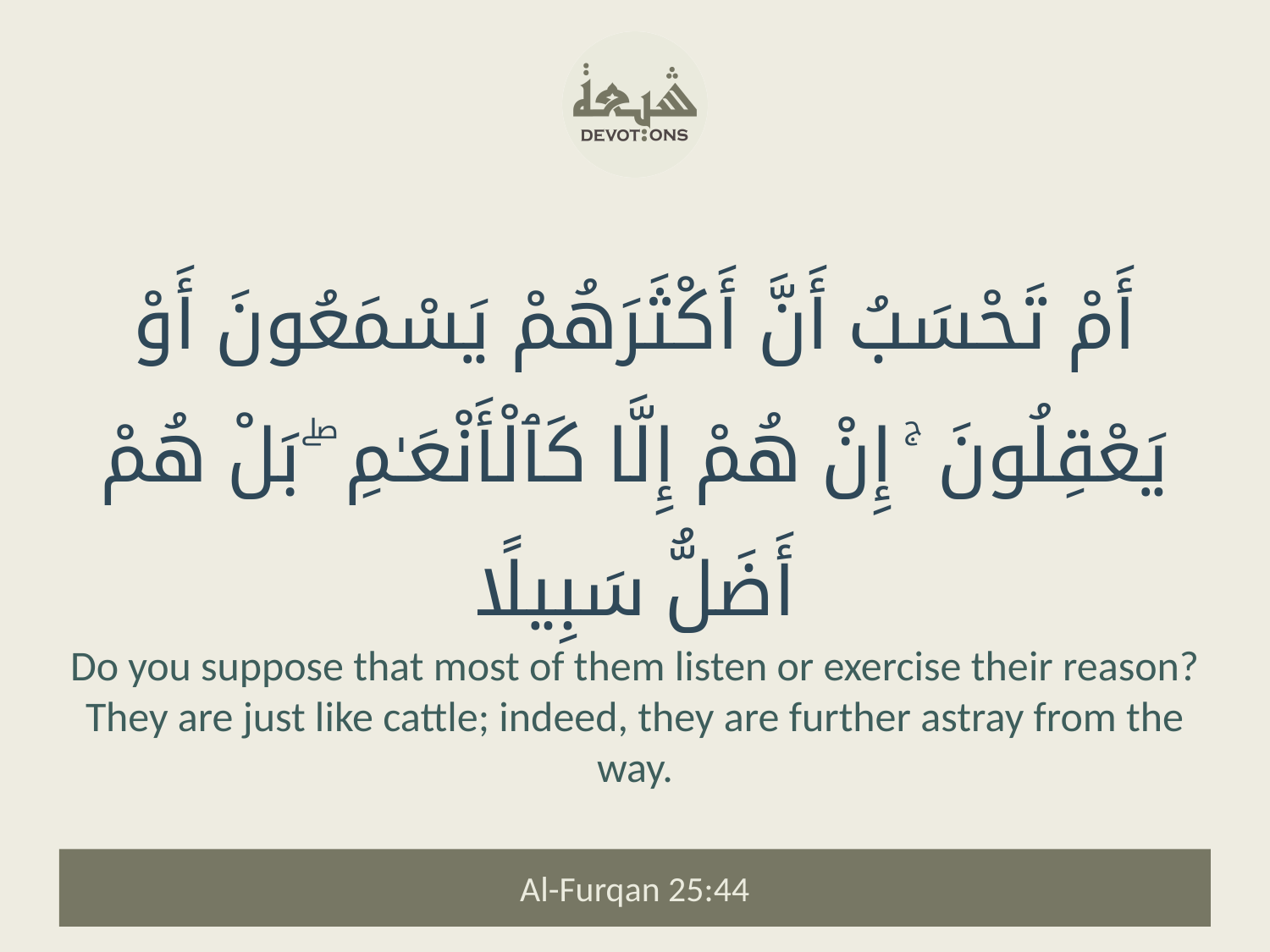

أَمْ تَحْسَبُ أَنَّ أَكْثَرَهُمْ يَسْمَعُونَ أَوْ يَعْقِلُونَ ۚ إِنْ هُمْ إِلَّا كَٱلْأَنْعَـٰمِ ۖ بَلْ هُمْ أَضَلُّ سَبِيلًا
Do you suppose that most of them listen or exercise their reason? They are just like cattle; indeed, they are further astray from the way.
Al-Furqan 25:44